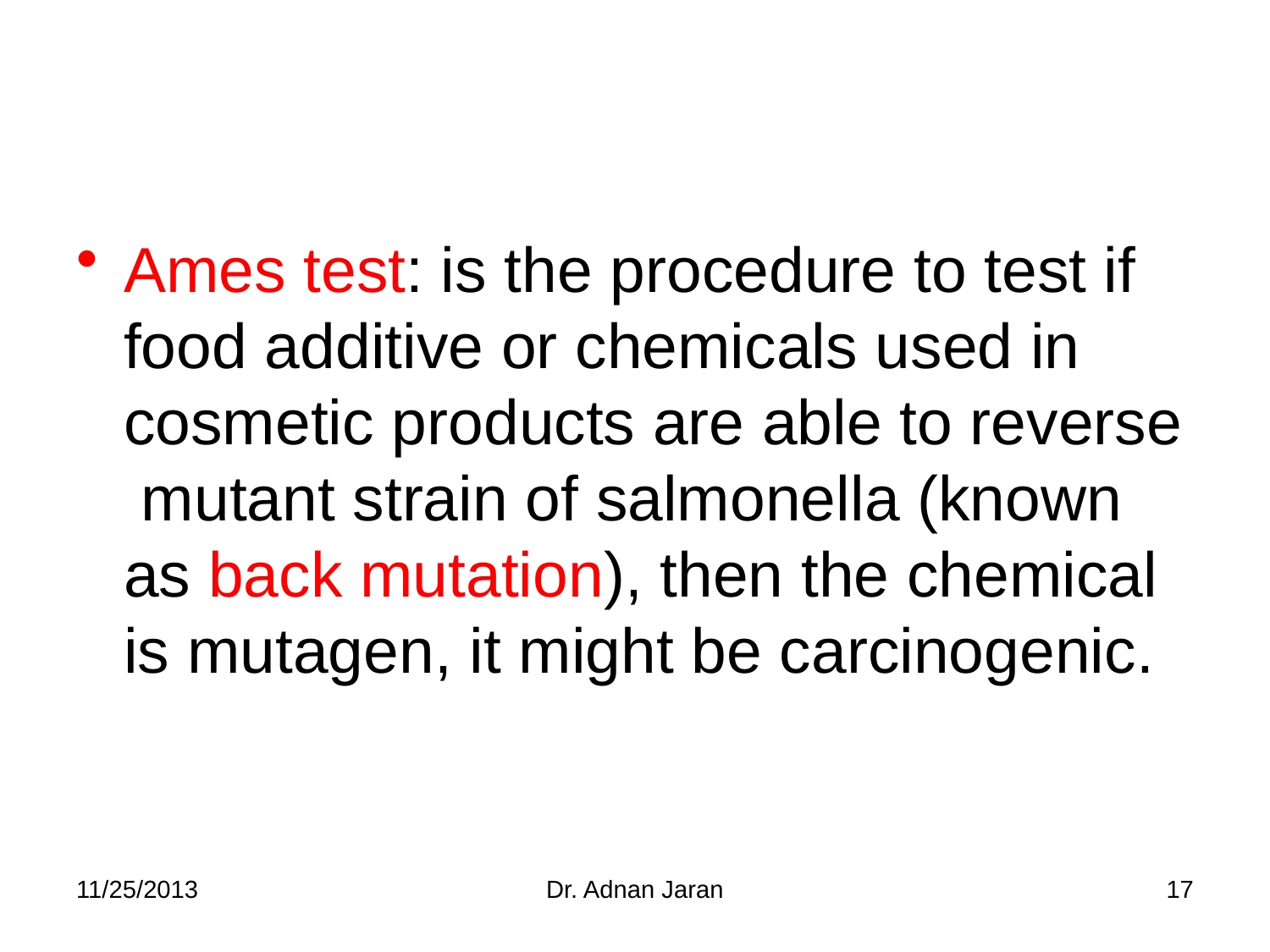

#
Ames test: is the procedure to test if food additive or chemicals used in cosmetic products are able to reverse  mutant strain of salmonella (known as back mutation), then the chemical is mutagen, it might be carcinogenic.
11/25/2013
Dr. Adnan Jaran
17